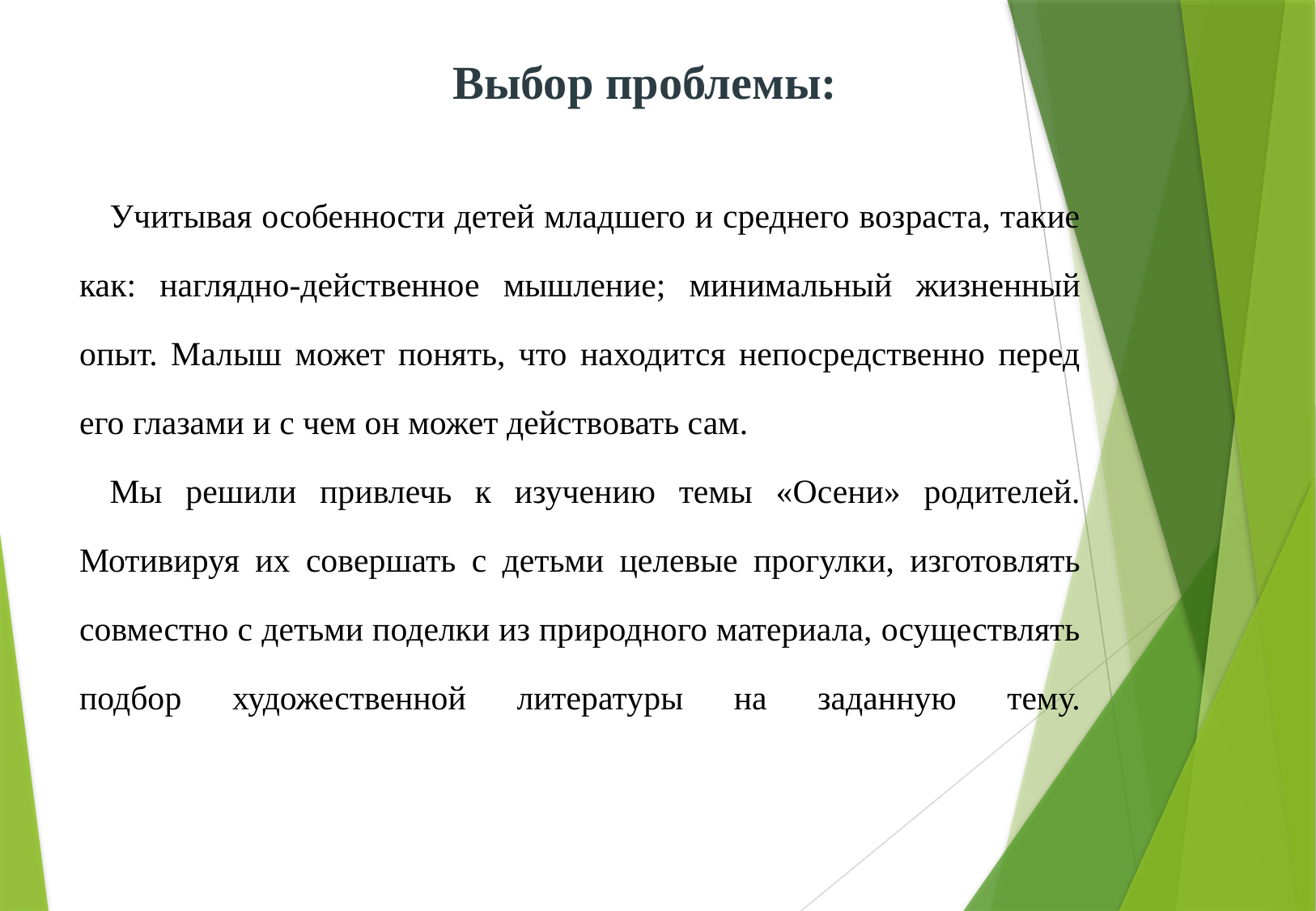

# Выбор проблемы:
	Учитывая особенности детей младшего и среднего возраста, такие как: наглядно-действенное мышление; минимальный жизненный опыт. Малыш может понять, что находится непосредственно перед его глазами и с чем он может действовать сам.
	Мы решили привлечь к изучению темы «Осени» родителей. Мотивируя их совершать с детьми целевые прогулки, изготовлять совместно с детьми поделки из природного материала, осуществлять подбор художественной литературы на заданную тему.